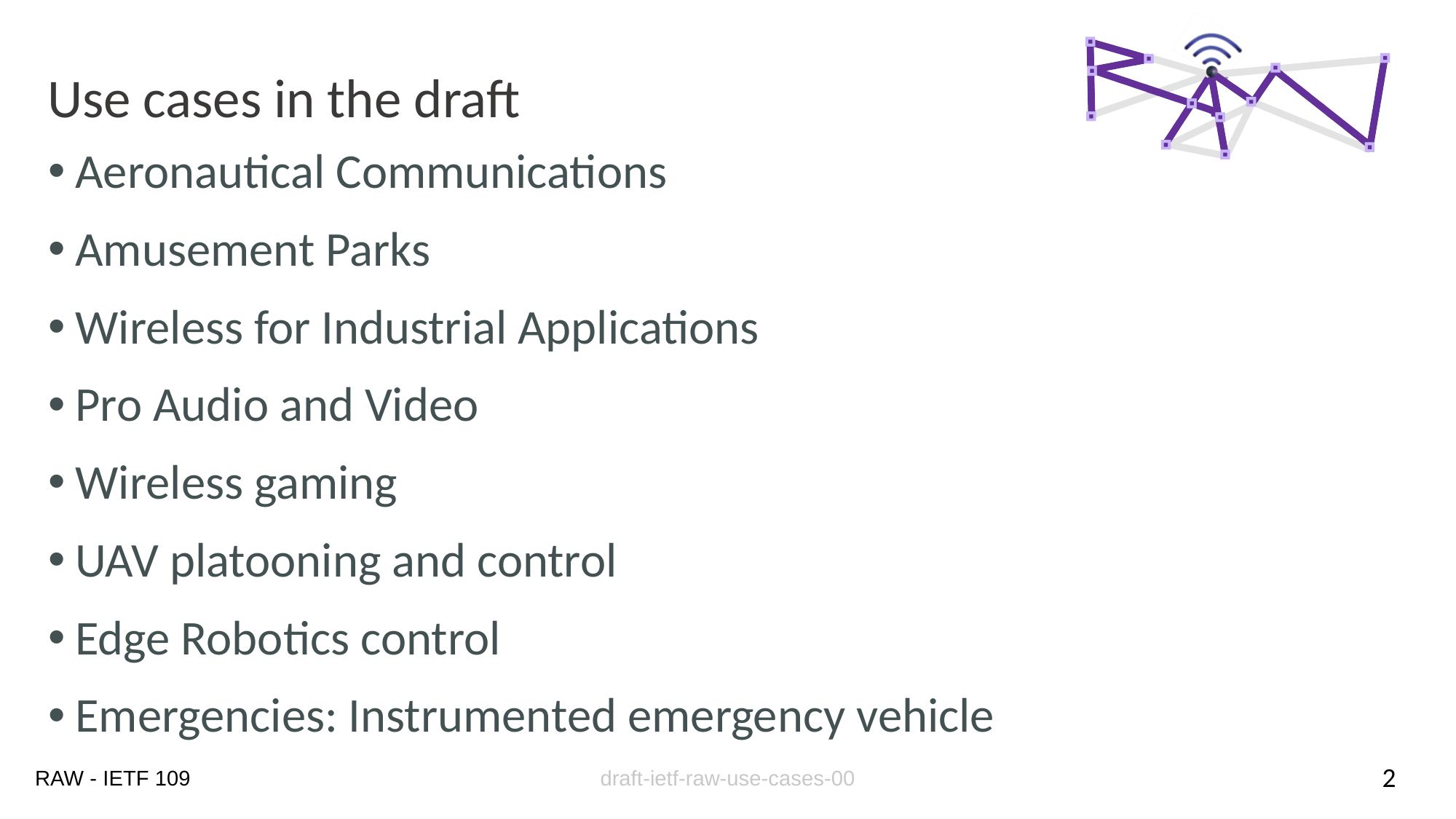

# Use cases in the draft
Aeronautical Communications
Amusement Parks
Wireless for Industrial Applications
Pro Audio and Video
Wireless gaming
UAV platooning and control
Edge Robotics control
Emergencies: Instrumented emergency vehicle
2
draft-ietf-raw-use-cases-00